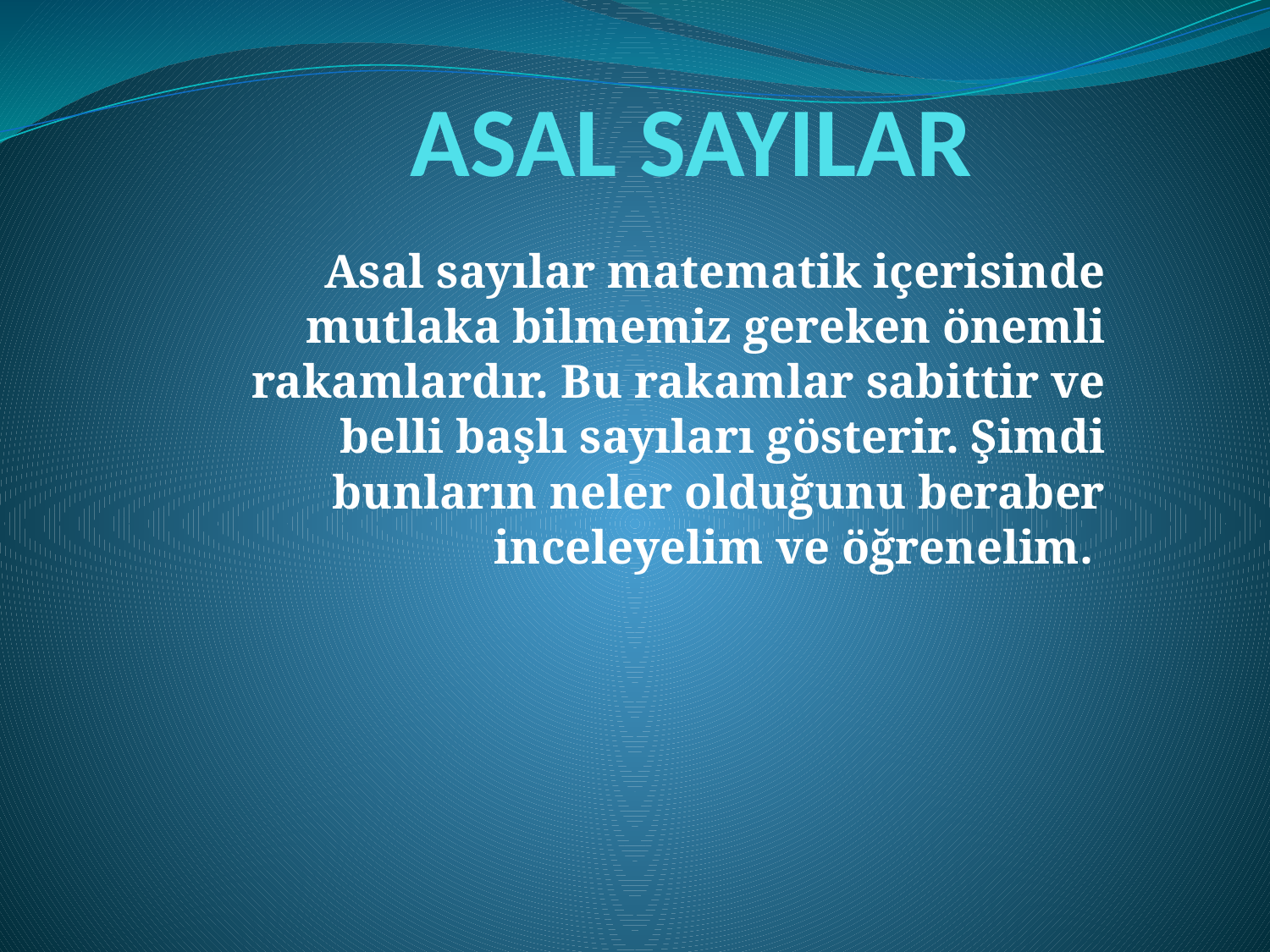

# ASAL SAYILAR
Asal sayılar matematik içerisinde mutlaka bilmemiz gereken önemli rakamlardır. Bu rakamlar sabittir ve belli başlı sayıları gösterir. Şimdi bunların neler olduğunu beraber inceleyelim ve öğrenelim.